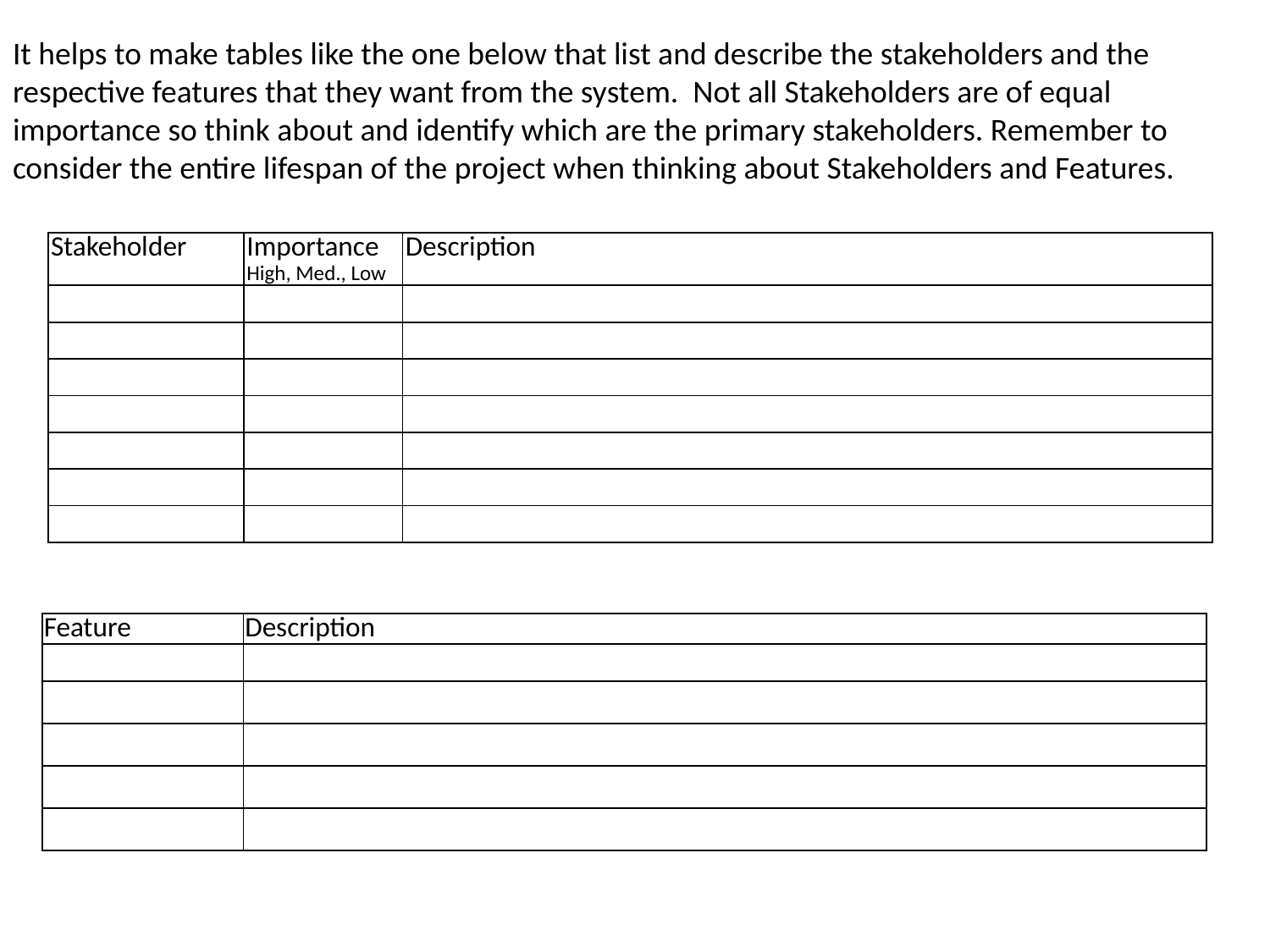

# It helps to make tables like the one below that list and describe the stakeholders and the respective features that they want from the system.  Not all Stakeholders are of equal importance so think about and identify which are the primary stakeholders. Remember to consider the entire lifespan of the project when thinking about Stakeholders and Features.
| Stakeholder | Importance High, Med., Low | Description |
| --- | --- | --- |
|  |  |  |
|  |  |  |
|  |  |  |
|  |  |  |
|  |  |  |
|  |  |  |
|  |  |  |
| Feature | Description |
| --- | --- |
|  |  |
|  |  |
|  |  |
|  |  |
|  |  |